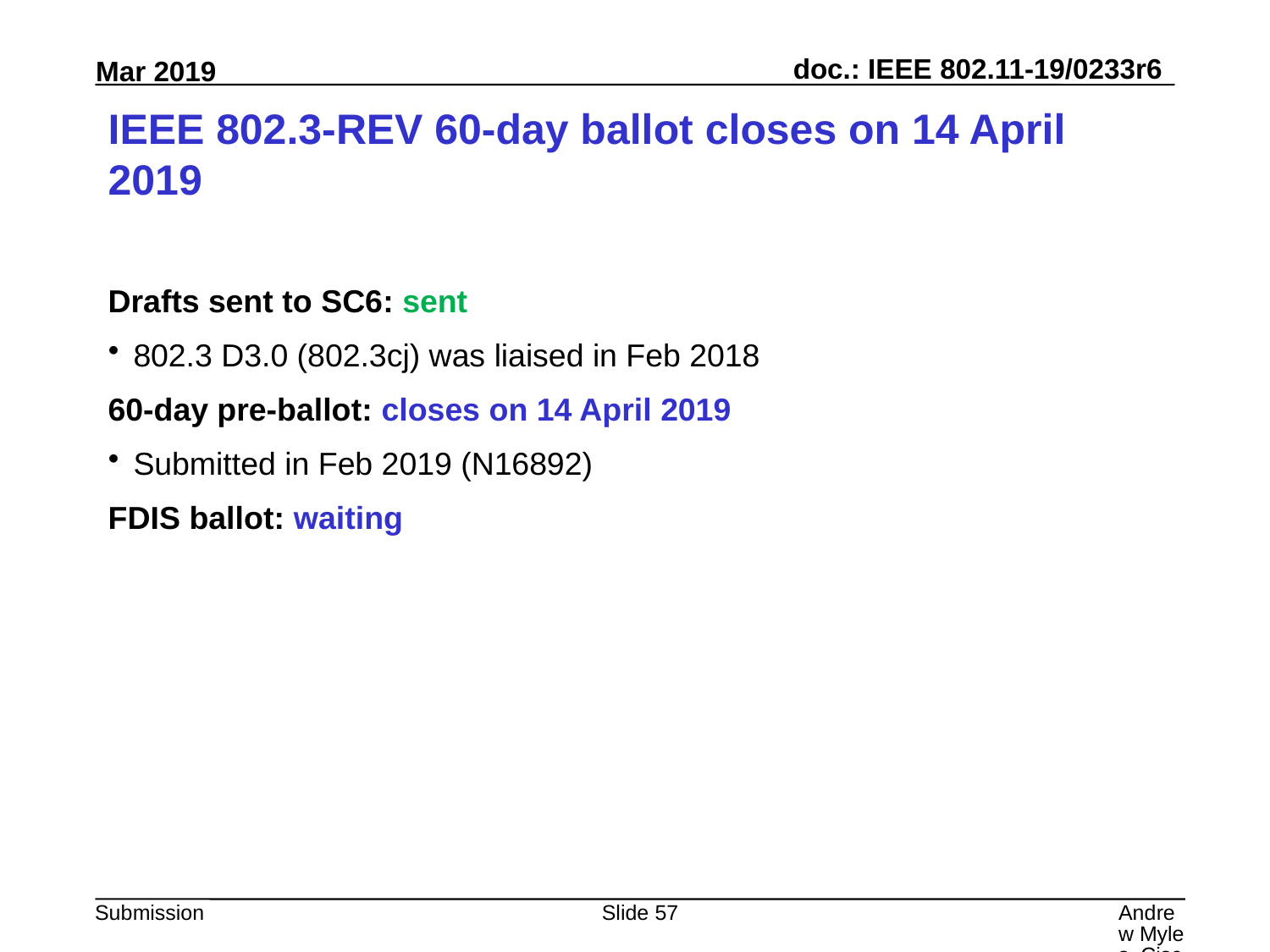

# IEEE 802.3-REV 60-day ballot closes on 14 April 2019
Drafts sent to SC6: sent
802.3 D3.0 (802.3cj) was liaised in Feb 2018
60-day pre-ballot: closes on 14 April 2019
Submitted in Feb 2019 (N16892)
FDIS ballot: waiting
Slide 57
Andrew Myles, Cisco